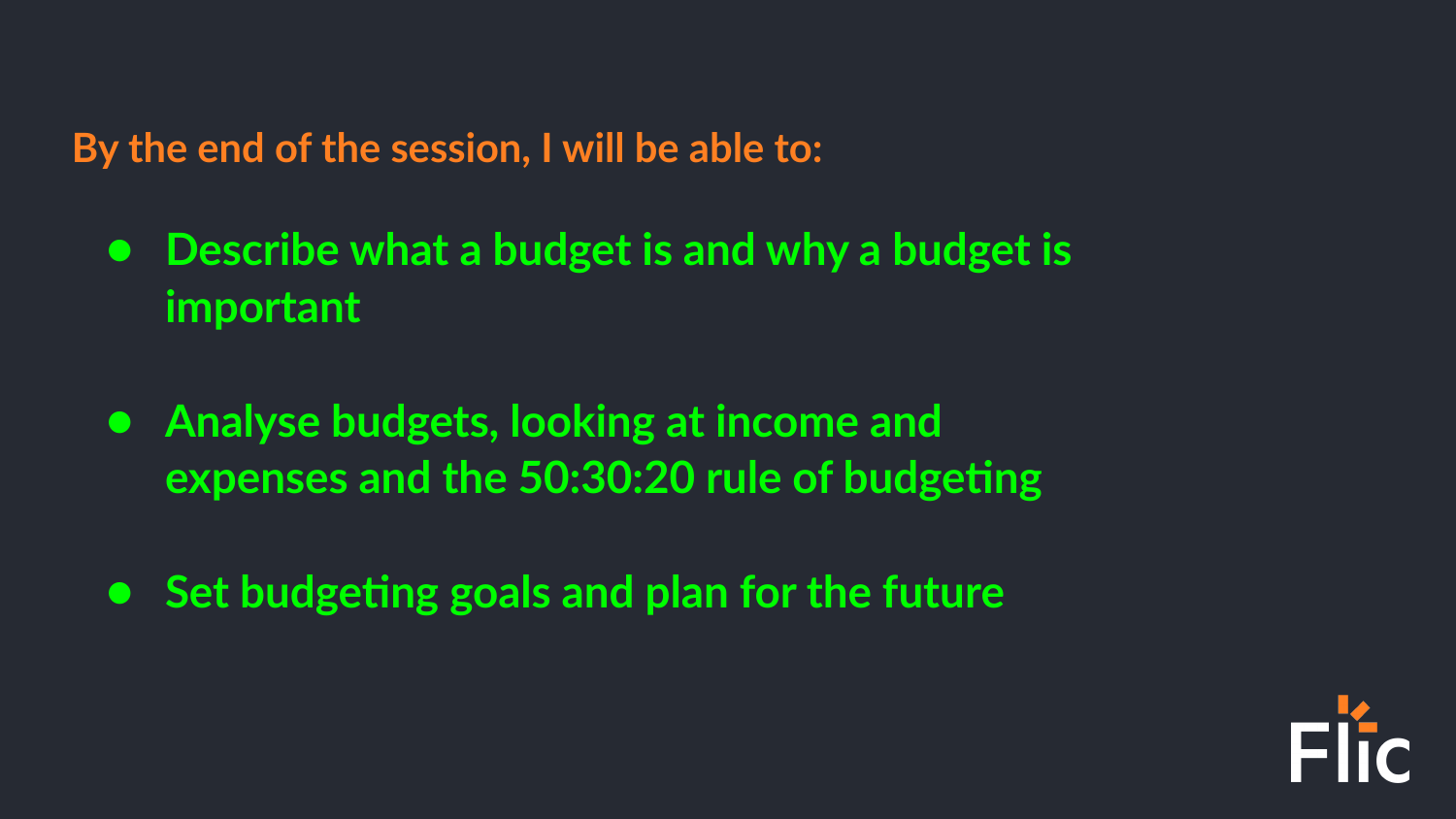

By the end of the session, I will be able to:

Describe what a budget is and why a budget is important

Analyse budgets, looking at income and expenses and the 50:30:20 rule of budgeting

Set budgeting goals and plan for the future